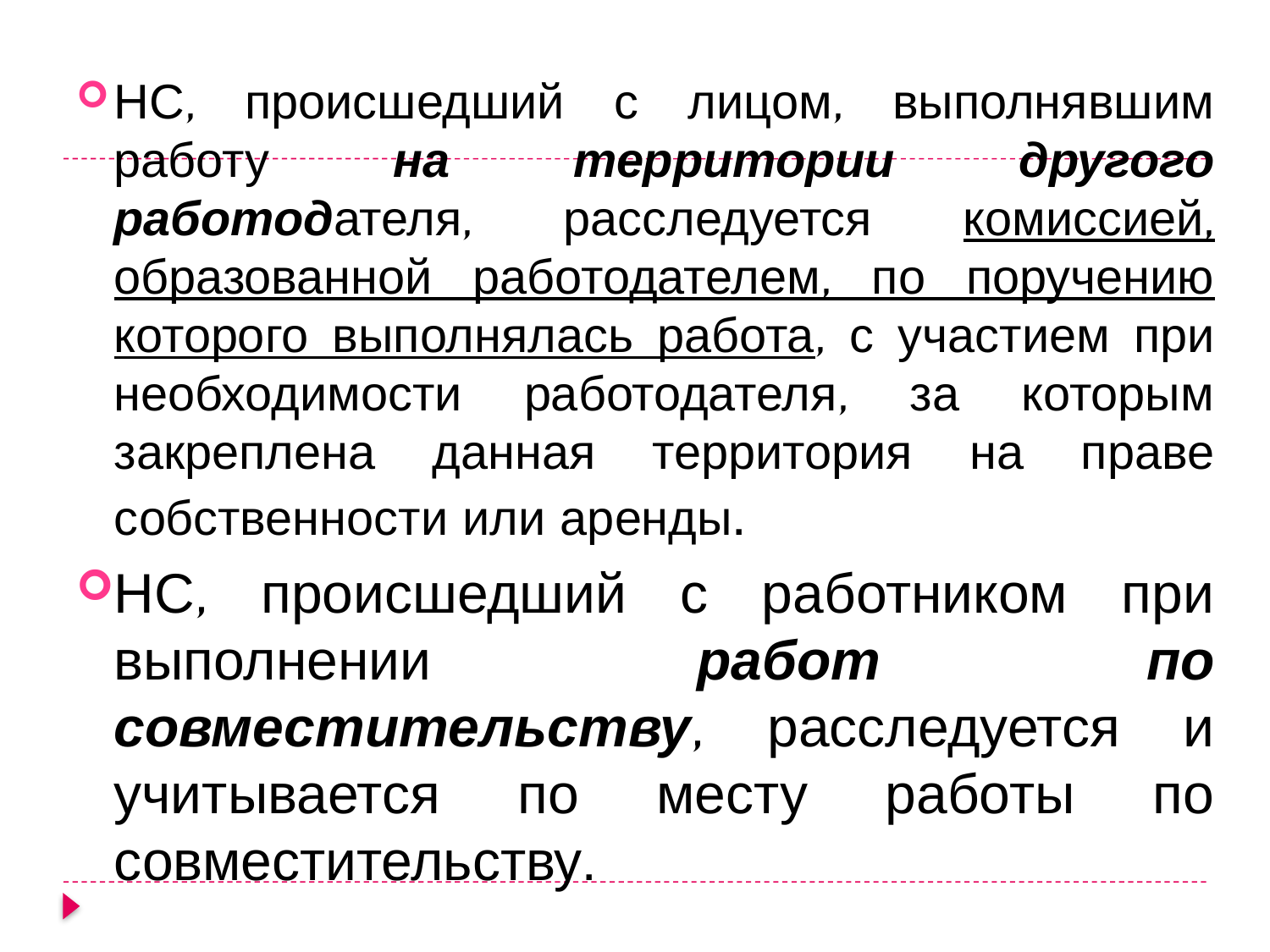

НС, происшедший с лицом, выполнявшим работу на территории другого работодателя, расследуется комиссией, образованной работодателем, по поручению которого выполнялась работа, с участием при необходимости работодателя, за которым закреплена данная территория на праве собственности или аренды.
НС, происшедший с работником при выполнении работ по совместительству, расследуется и учитывается по месту работы по совместительству.